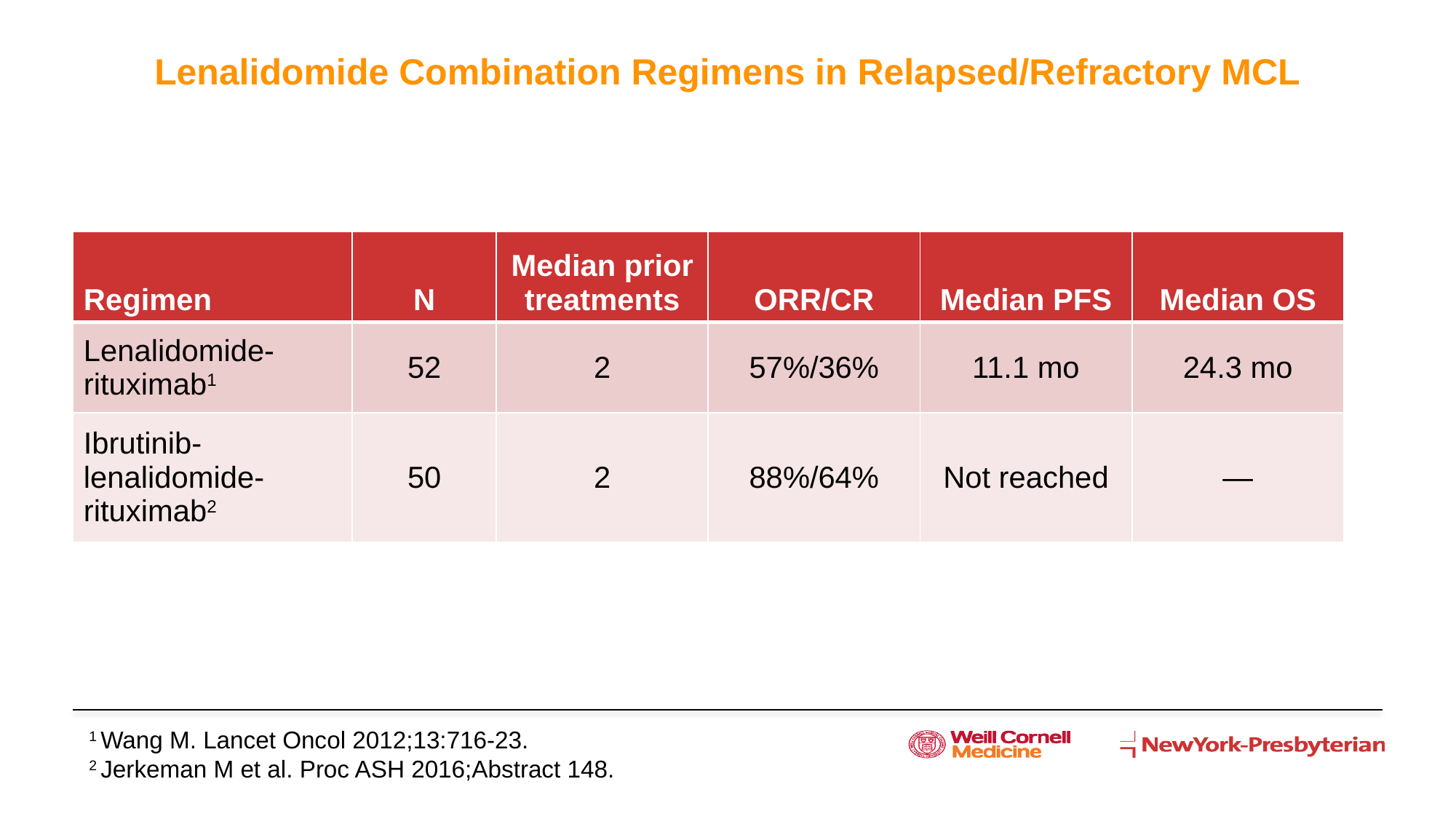

# Lenalidomide Combination Regimens in Relapsed/Refractory MCL
| Regimen | N | Median prior treatments | ORR/CR | Median PFS | Median OS |
| --- | --- | --- | --- | --- | --- |
| Lenalidomide-rituximab1 | 52 | 2 | 57%/36% | 11.1 mo | 24.3 mo |
| Ibrutinib-lenalidomide-rituximab2 | 50 | 2 | 88%/64% | Not reached | — |
1 Wang M. Lancet Oncol 2012;13:716-23.
2 Jerkeman M et al. Proc ASH 2016;Abstract 148.